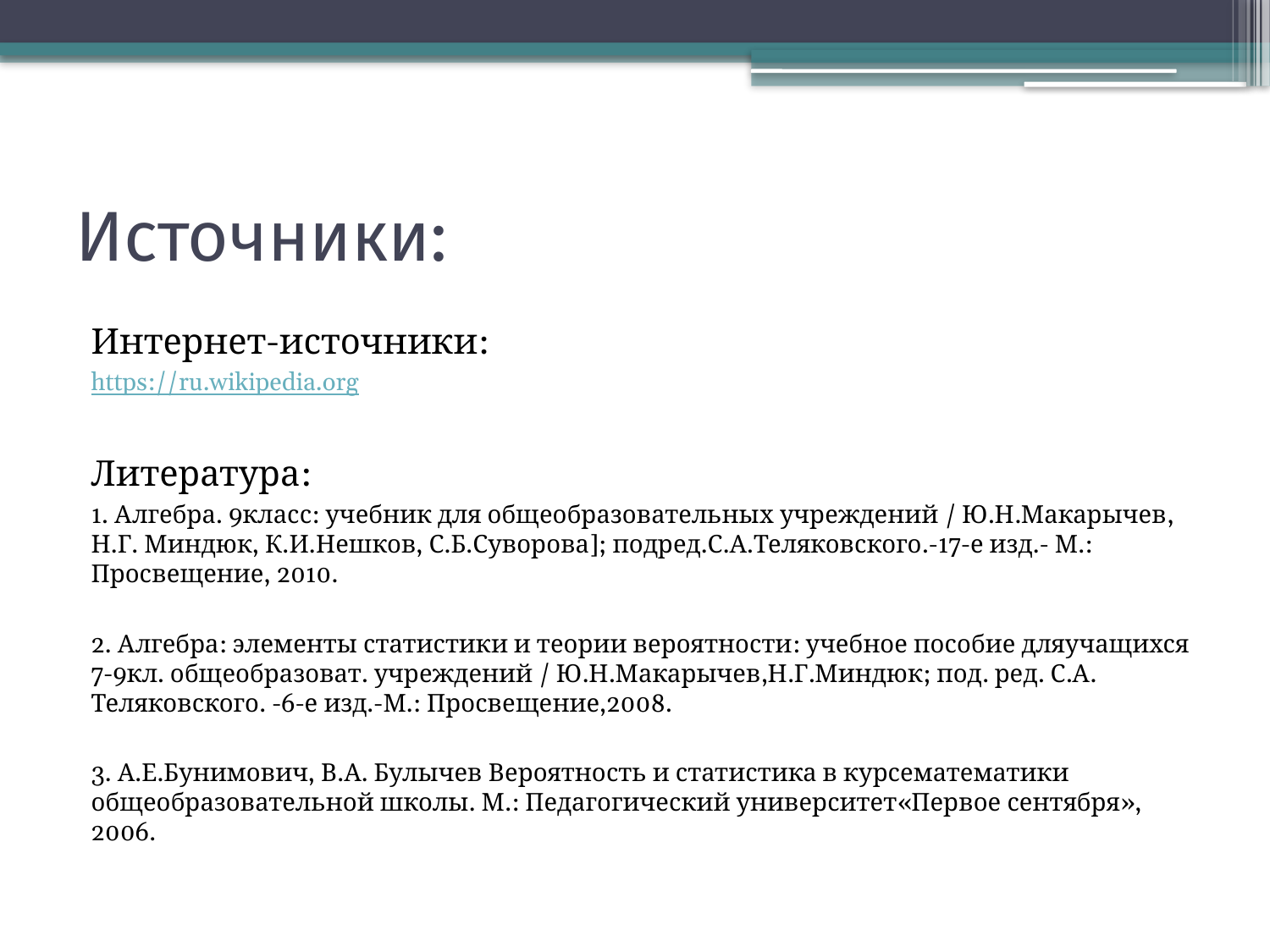

# Источники:
Интернет-источники:
https://ru.wikipedia.org

Литература:
1. Алгебра. 9класс: учебник для общеобразовательных учреждений / Ю.Н.Макарычев, Н.Г. Миндюк, К.И.Нешков, С.Б.Суворова]; подред.С.А.Теляковского.-17-е изд.- М.: Просвещение, 2010.

2. Алгебра: элементы статистики и теории вероятности: учебное пособие дляучащихся 7-9кл. общеобразоват. учреждений / Ю.Н.Макарычев,Н.Г.Миндюк; под. ред. С.А. Теляковского. -6-е изд.-М.: Просвещение,2008.

3. А.Е.Бунимович, В.А. Булычев Вероятность и статистика в курсематематики общеобразовательной школы. М.: Педагогический университет«Первое сентября», 2006.